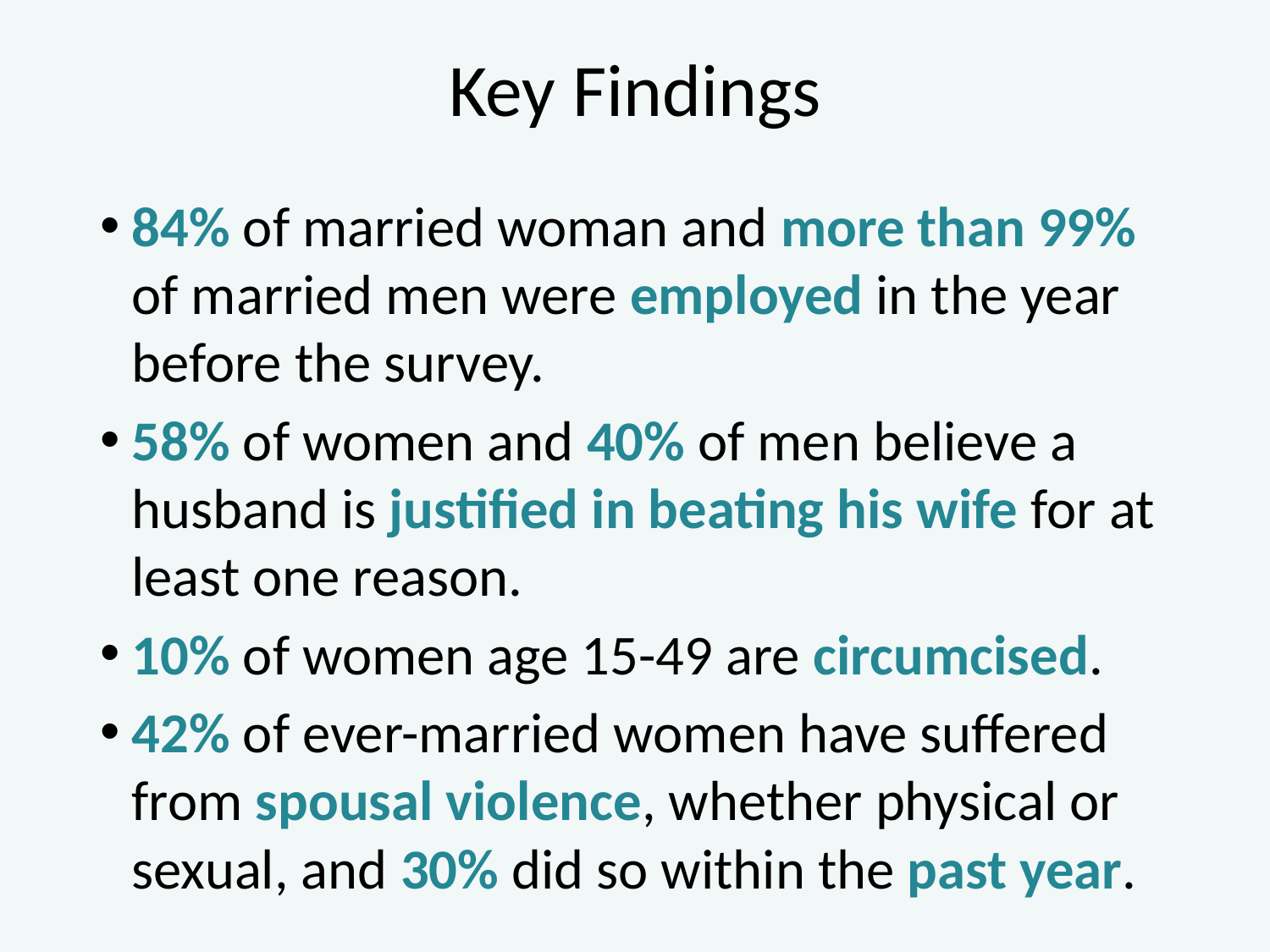

# Key Findings
84% of married woman and more than 99% of married men were employed in the year before the survey.
58% of women and 40% of men believe a husband is justified in beating his wife for at least one reason.
10% of women age 15-49 are circumcised.
42% of ever-married women have suffered from spousal violence, whether physical or sexual, and 30% did so within the past year.